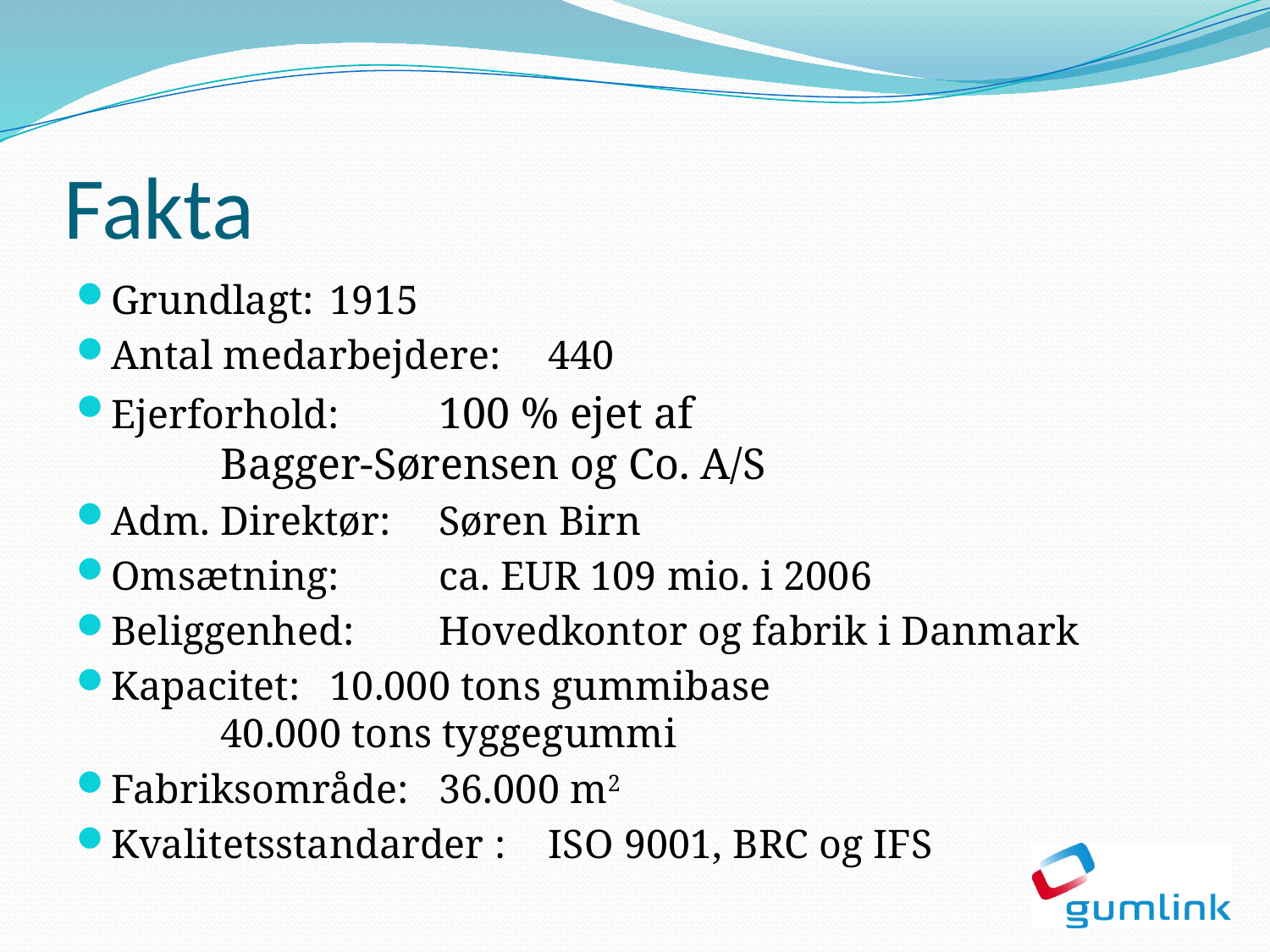

# Fakta
Grundlagt:			1915
Antal medarbejdere:	440
Ejerforhold: 		100 % ejet af
				Bagger-Sørensen og Co. A/S
Adm. Direktør:		Søren Birn
Omsætning:		ca. EUR 109 mio. i 2006
Beliggenhed:		Hovedkontor og fabrik i Danmark
Kapacitet:			10.000 tons gummibase
				40.000 tons tyggegummi
Fabriksområde:		36.000 m2
Kvalitetsstandarder :	ISO 9001, BRC og IFS